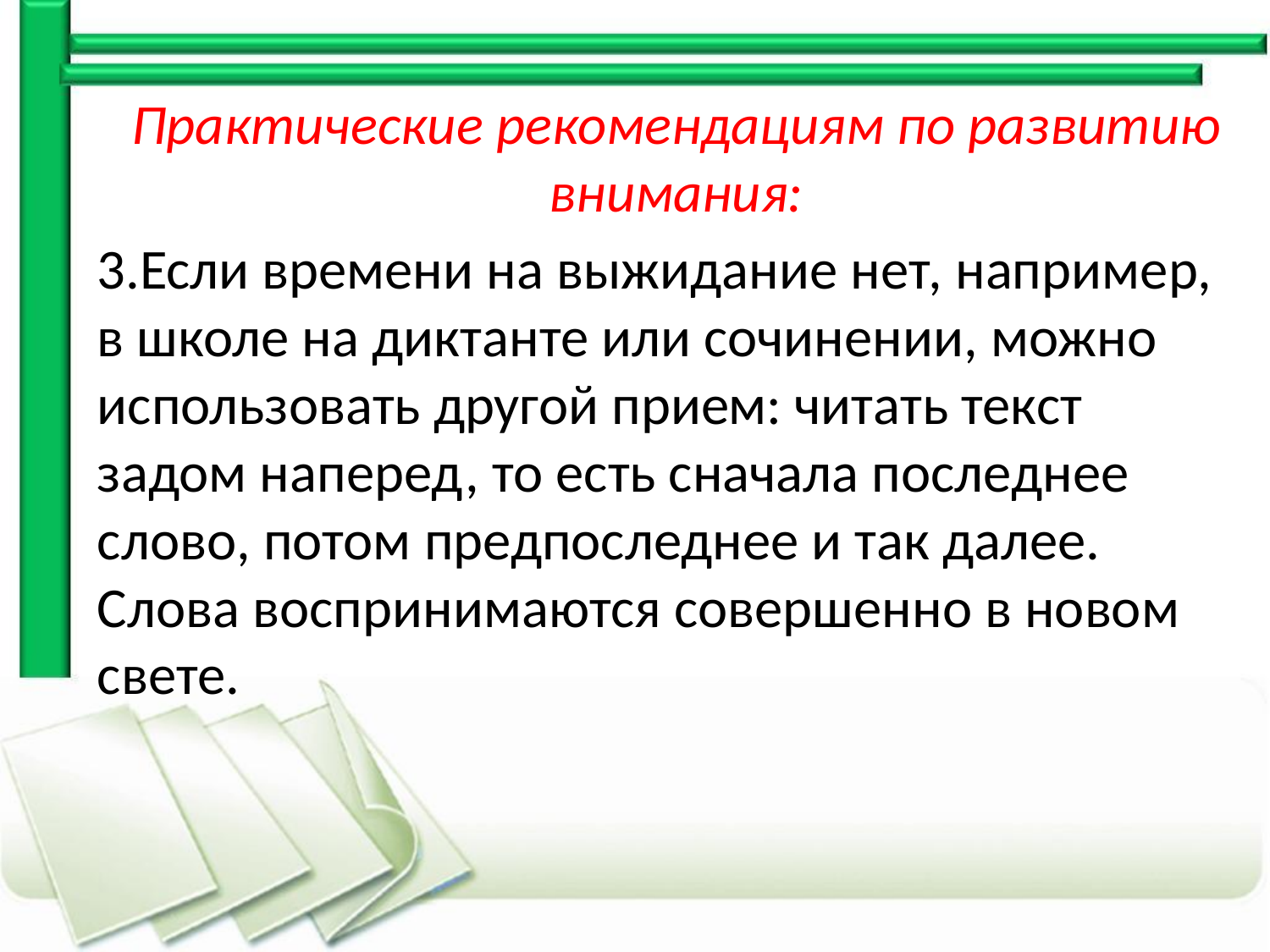

# Практические рекомендациям по развитию внимания:
3.Если времени на выжидание нет, например, в школе на диктанте или сочинении, можно использовать другой прием: читать текст задом наперед, то есть сначала последнее слово, потом предпоследнее и так далее. Слова воспринимаются совершенно в новом свете.